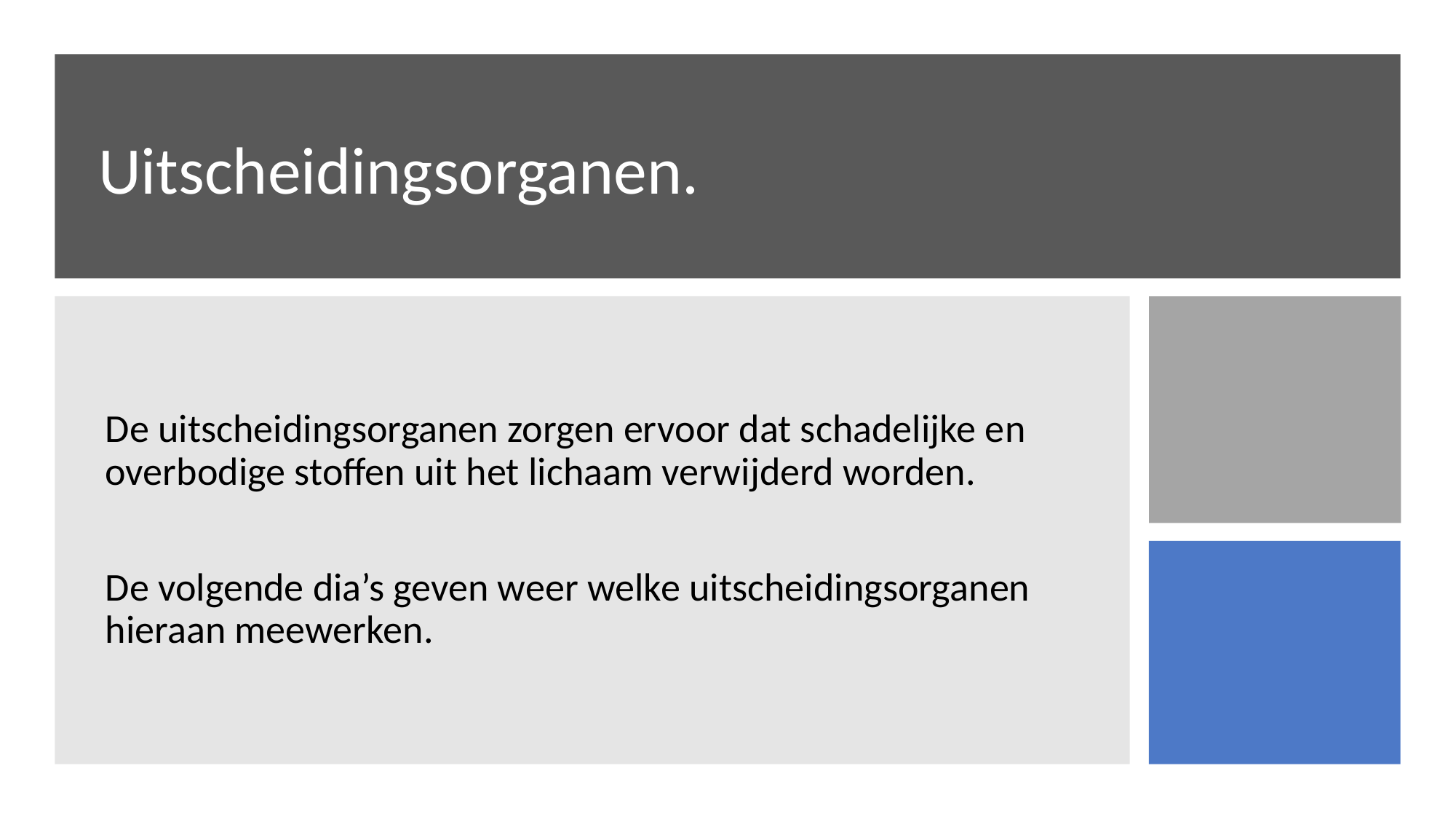

# Uitscheidingsorganen.

De uitscheidingsorganen zorgen ervoor dat schadelijke en overbodige stoffen uit het lichaam verwijderd worden.

De volgende dia’s geven weer welke uitscheidingsorganen hieraan meewerken.